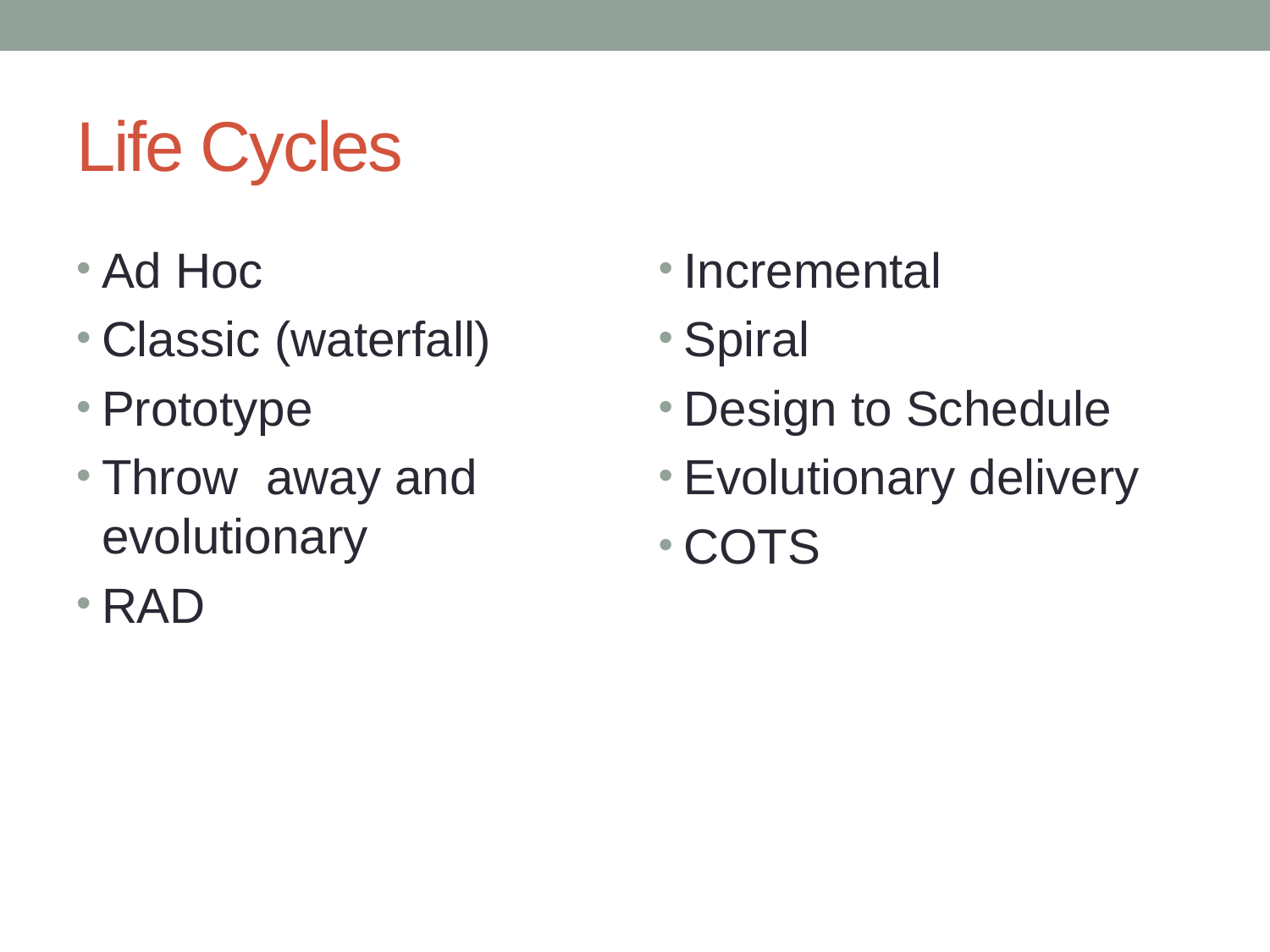

# Life Cycles
Ad Hoc
Classic (waterfall)
Prototype
Throw  away and evolutionary
RAD
Incremental
Spiral
Design to Schedule
Evolutionary delivery
COTS